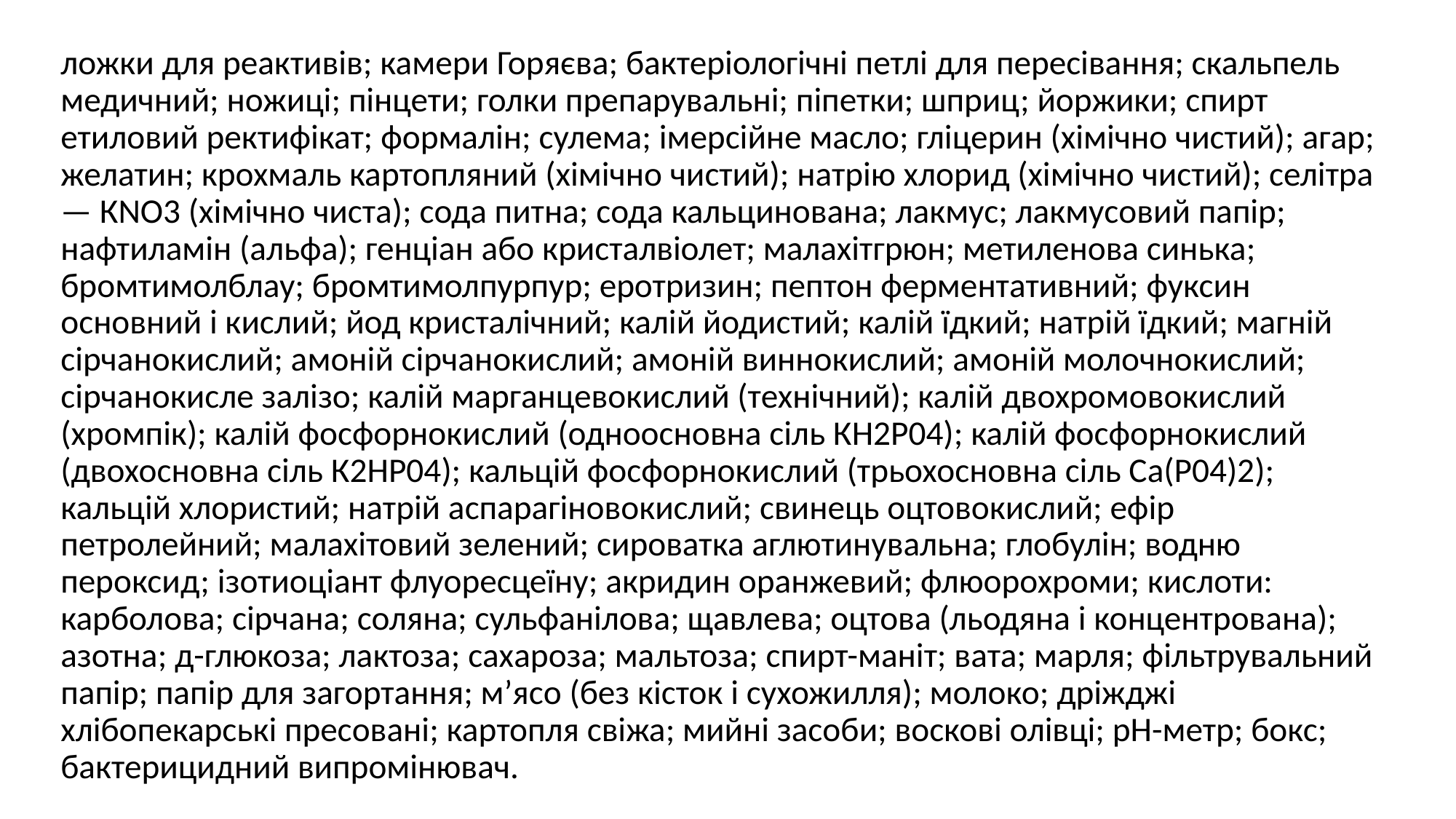

ложки для реактивів; камери Горяєва; бактеріологічні петлі для пересівання; скальпель медичний; ножиці; пінцети; голки препарувальні; піпетки; шприц; йоржики; спирт етиловий ректифікат; формалін; сулема; імерсійне масло; гліцерин (хімічно чистий); агар; желатин; крохмаль картопляний (хімічно чистий); натрію хлорид (хімічно чистий); селітра — КNО3 (хімічно чиста); сода питна; сода кальцинована; лакмус; лакмусовий папір; нафтиламін (альфа); генціан або кристалвіолет; малахітгрюн; метиленова синька; бромтимолблау; бромтимолпурпур; еротризин; пептон ферментативний; фуксин основний і кислий; йод кристалічний; калій йодистий; калій їдкий; натрій їдкий; магній сірчанокислий; амоній сірчанокислий; амоній виннокислий; амоній молочнокислий; сірчанокисле залізо; калій марганцевокислий (технічний); калій двохромовокислий (хромпік); калій фосфорнокислий (одноосновна сіль КН2Р04); калій фосфорнокислий (двохосновна сіль К2НР04); кальцій фосфорнокислий (трьохосновна сіль Са(Р04)2); кальцій хлористий; натрій аспарагіновокислий; свинець оцтовокислий; ефір петролейний; малахітовий зелений; сироватка аглютинувальна; глобулін; водню пероксид; ізотиоціант флуоресцеїну; акридин оранжевий; флюорохроми; кислоти: карболова; сірчана; соляна; сульфанілова; щавлева; оцтова (льодяна і концентрована); азотна; д-глюкоза; лактоза; сахароза; мальтоза; спирт-маніт; вата; марля; фільтрувальний папір; папір для загортання; м’ясо (без кісток і сухожилля); молоко; дріжджі хлібопекарські пресовані; картопля свіжа; мийні засоби; воскові олівці; рН-метр; бокс; бактерицидний випромінювач.